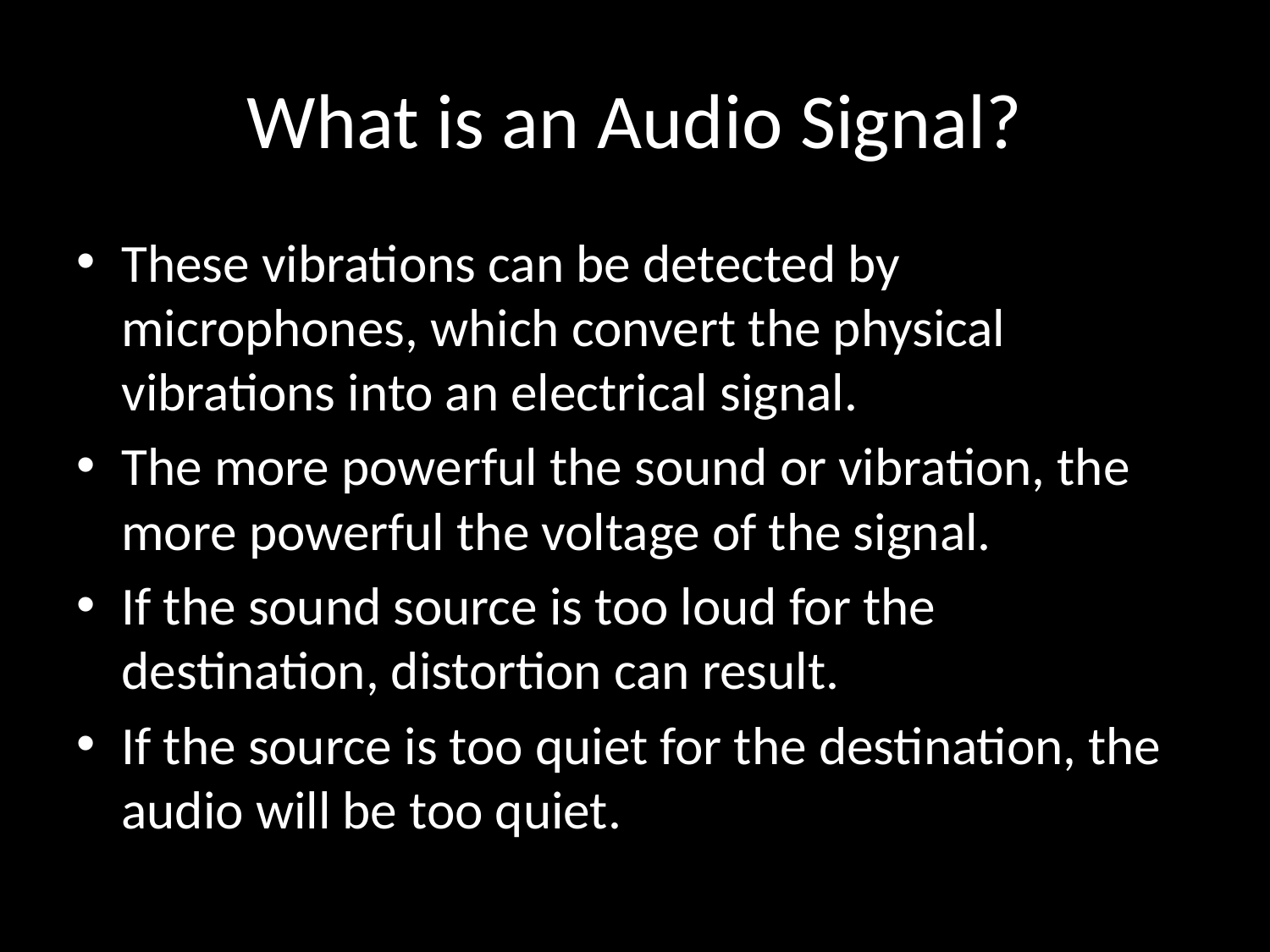

# What is an Audio Signal?
These vibrations can be detected by microphones, which convert the physical vibrations into an electrical signal.
The more powerful the sound or vibration, the more powerful the voltage of the signal.
If the sound source is too loud for the destination, distortion can result.
If the source is too quiet for the destination, the audio will be too quiet.